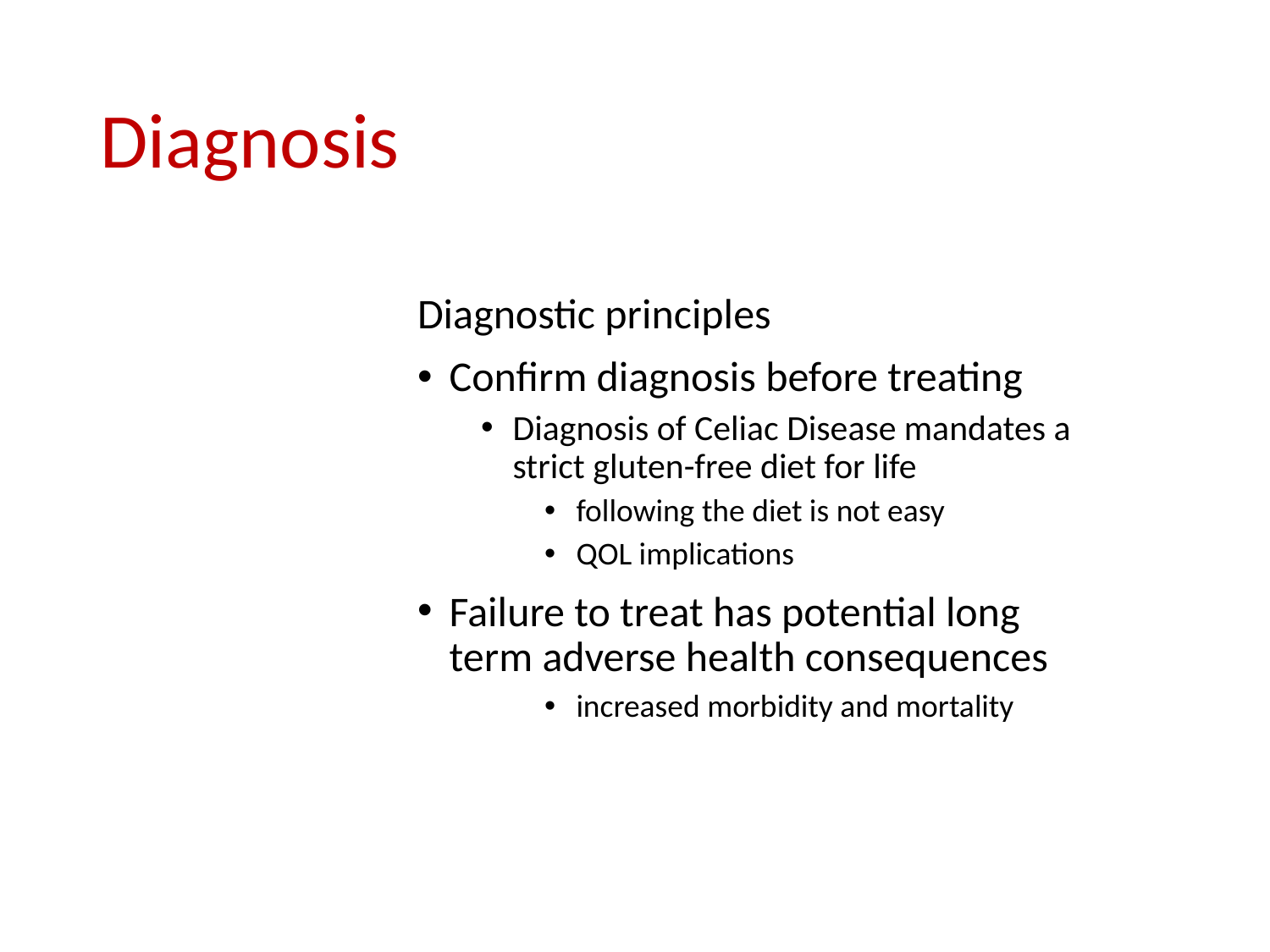

# Diagnosis
Diagnostic principles
Confirm diagnosis before treating
Diagnosis of Celiac Disease mandates a strict gluten-free diet for life
following the diet is not easy
QOL implications
Failure to treat has potential long term adverse health consequences
increased morbidity and mortality
63